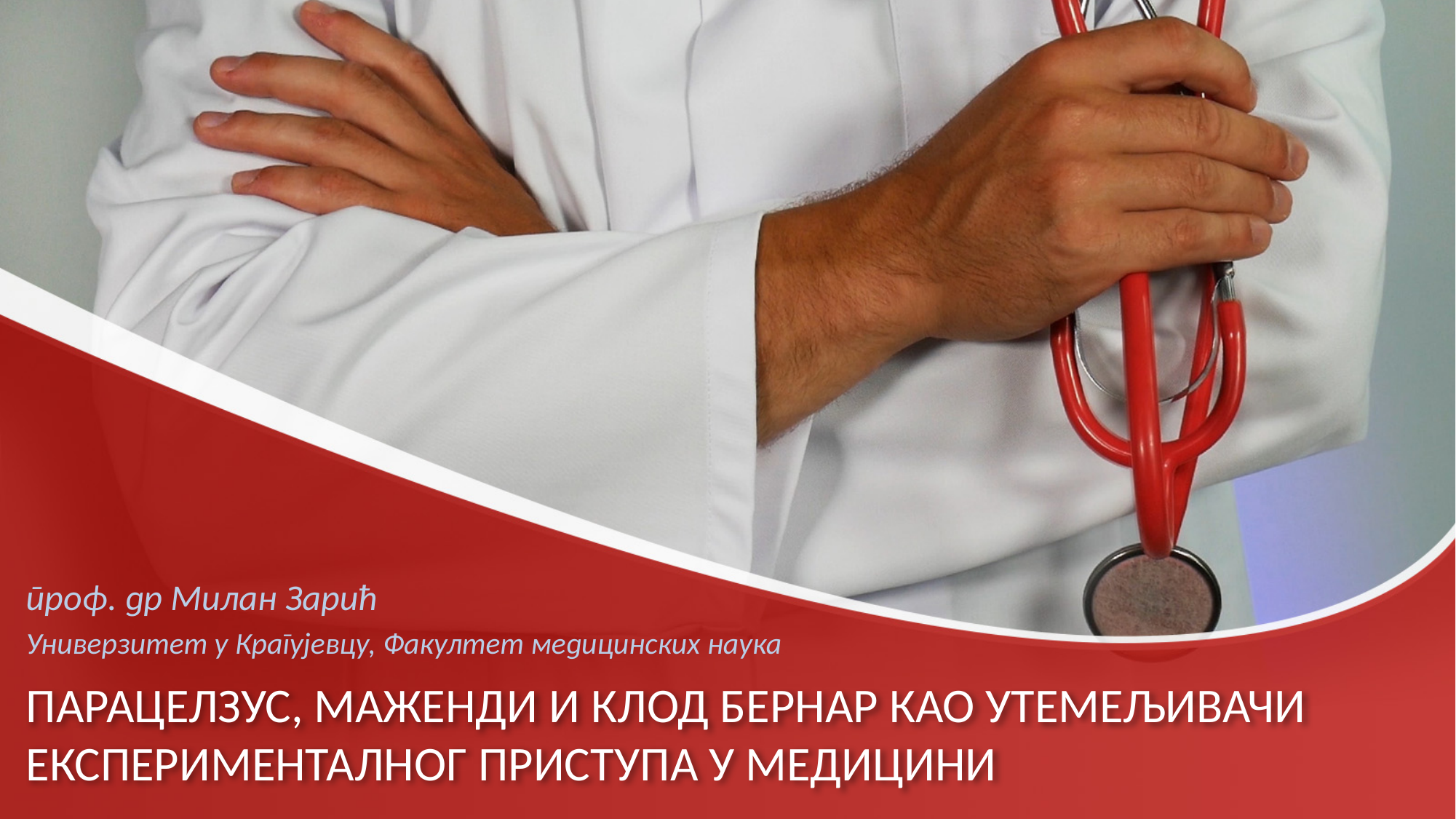

проф. др Милан Зарић
Универзитет у Крагујевцу, Факултет медицинских наука
# ПАРАЦЕЛЗУС, МАЖЕНДИ И КЛОД БЕРНАР КАО УТЕМЕЉИВАЧИ ЕКСПЕРИМЕНТАЛНОГ ПРИСТУПА У МЕДИЦИНИ